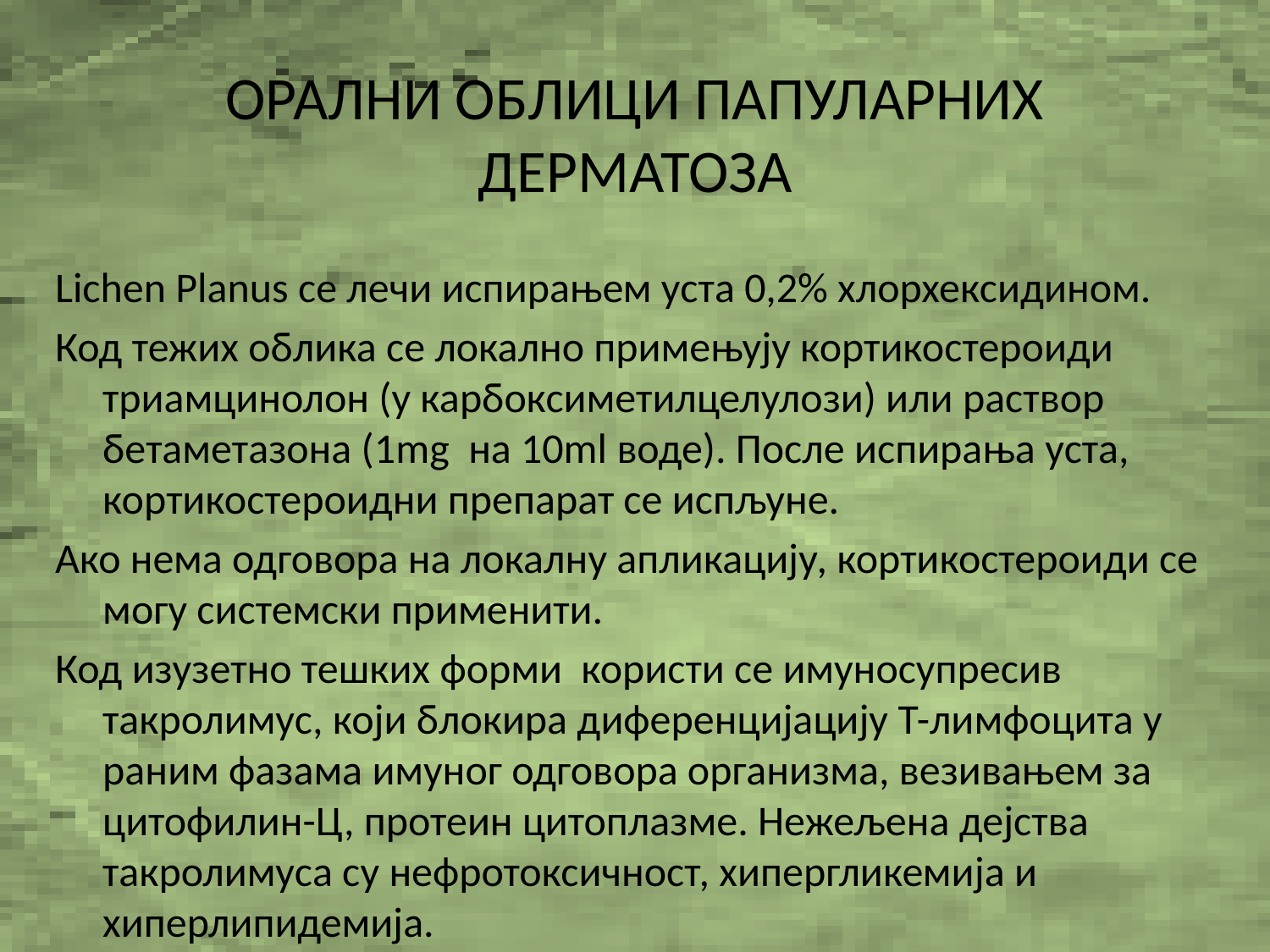

# ОРАЛНИ ОБЛИЦИ ПАПУЛАРНИХ ДЕРМАТОЗА
Lichen Planus се лечи испирањем уста 0,2% хлорхексидином.
Код тежих облика се локално примењују кортикостероиди триамцинолон (у карбоксиметилцелулози) или раствор бетаметазона (1mg  на 10ml воде). После испирања уста, кортикостероидни препарат се испљуне.
Ако нема одговора на локалну апликацију, кортикостероиди се могу системски применити.
Код изузетно тешких форми  користи се имуносупресив такролимус, који блокира диференцијацију Т-лимфоцита у раним фазама имуног одговора организма, везивањем за цитофилин-Ц, протеин цитоплазме. Нежељена дејства такролимуса су нефротоксичност, хипергликемија и хиперлипидемија.